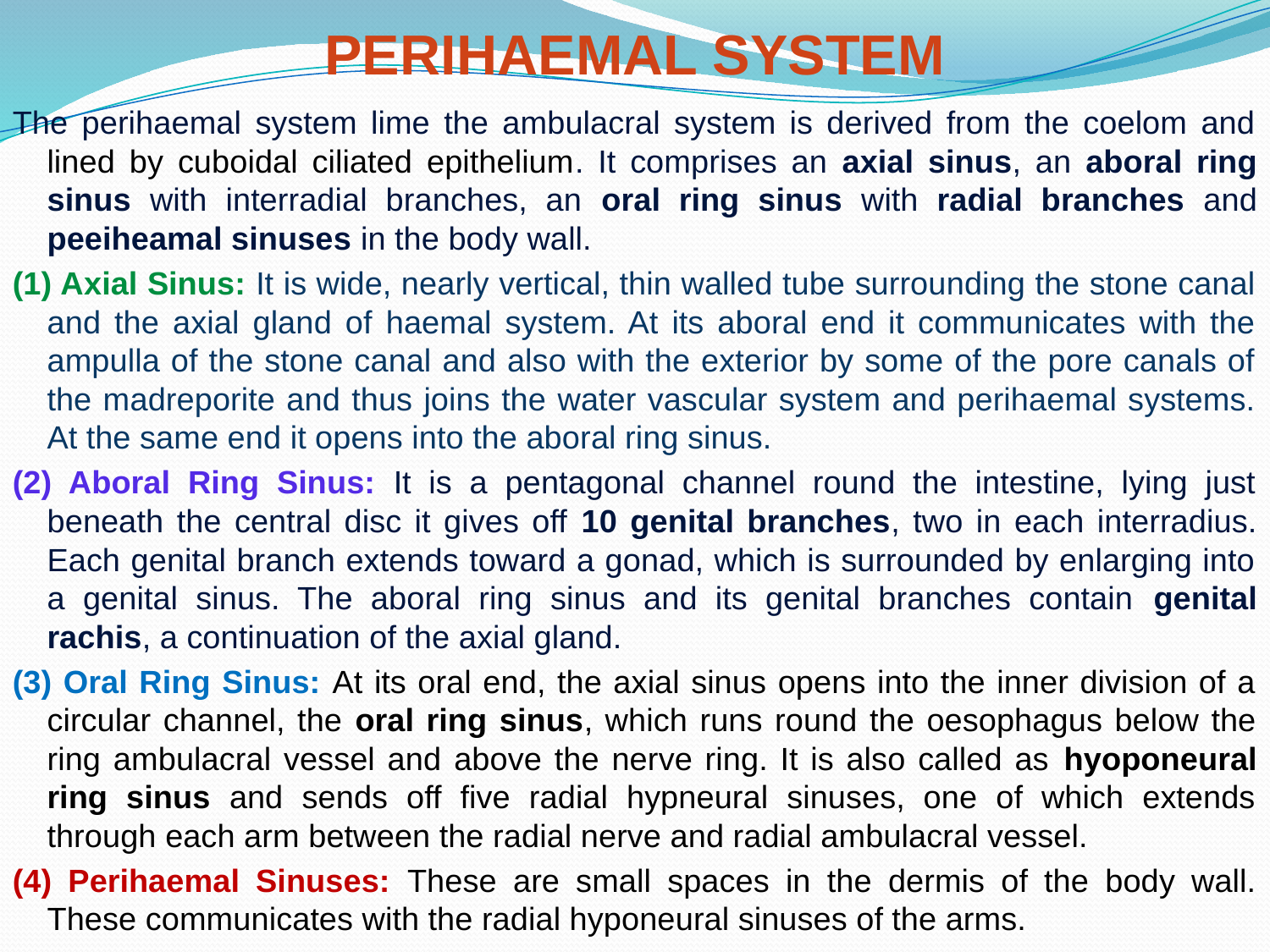

# PERIHAEMAL SYSTEM
The perihaemal system lime the ambulacral system is derived from the coelom and lined by cuboidal ciliated epithelium. It comprises an axial sinus, an aboral ring sinus with interradial branches, an oral ring sinus with radial branches and peeiheamal sinuses in the body wall.
(1) Axial Sinus: It is wide, nearly vertical, thin walled tube surrounding the stone canal and the axial gland of haemal system. At its aboral end it communicates with the ampulla of the stone canal and also with the exterior by some of the pore canals of the madreporite and thus joins the water vascular system and perihaemal systems. At the same end it opens into the aboral ring sinus.
(2) Aboral Ring Sinus: It is a pentagonal channel round the intestine, lying just beneath the central disc it gives off 10 genital branches, two in each interradius. Each genital branch extends toward a gonad, which is surrounded by enlarging into a genital sinus. The aboral ring sinus and its genital branches contain genital rachis, a continuation of the axial gland.
(3) Oral Ring Sinus: At its oral end, the axial sinus opens into the inner division of a circular channel, the oral ring sinus, which runs round the oesophagus below the ring ambulacral vessel and above the nerve ring. It is also called as hyoponeural ring sinus and sends off five radial hypneural sinuses, one of which extends through each arm between the radial nerve and radial ambulacral vessel.
(4) Perihaemal Sinuses: These are small spaces in the dermis of the body wall. These communicates with the radial hyponeural sinuses of the arms.